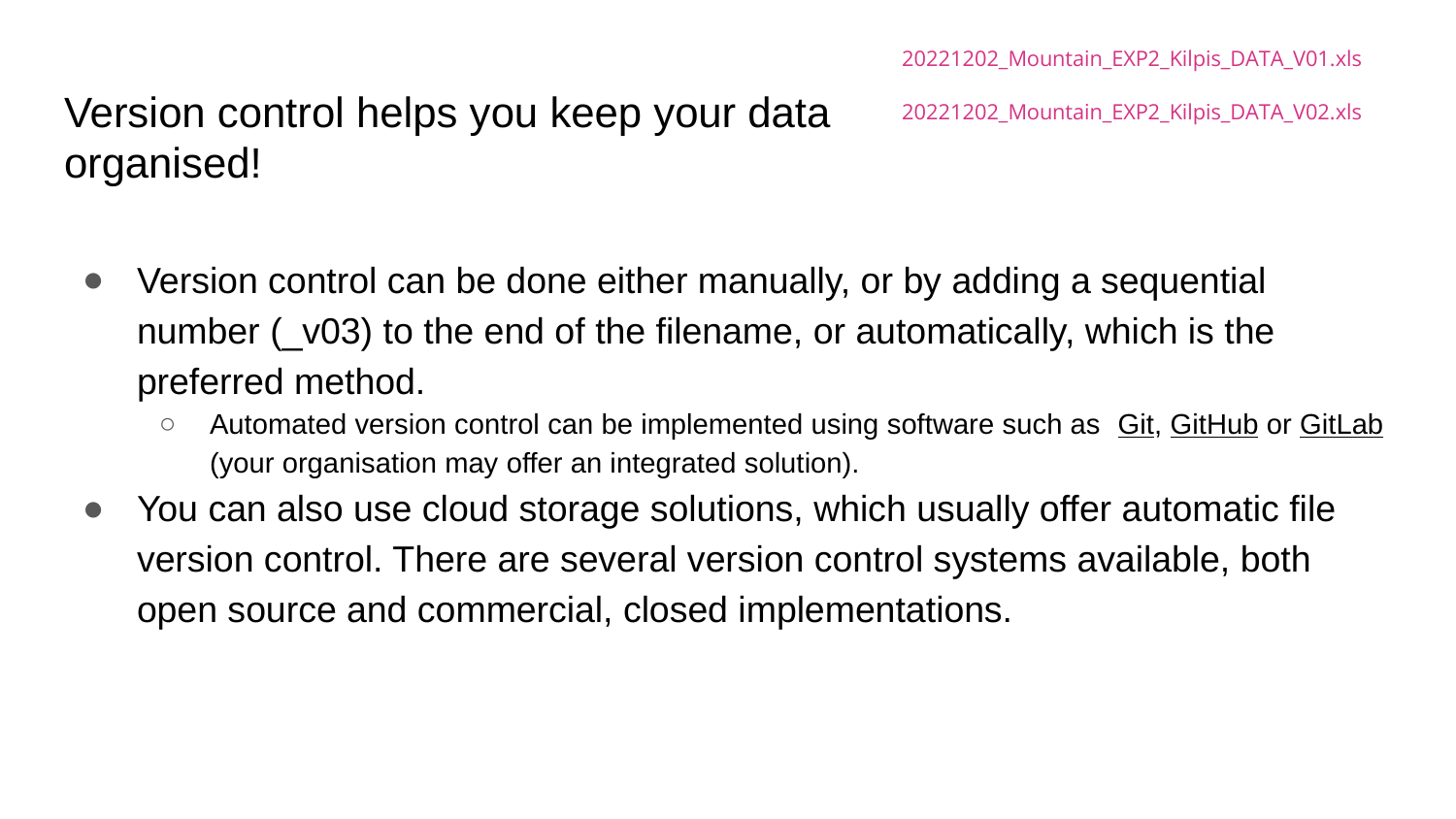

20221202_Mountain_EXP2_Kilpis_DATA_V01.xls
20221202_Mountain_EXP2_Kilpis_DATA_V02.xls
# Version control helps you keep your data organised!
Version control can be done either manually, or by adding a sequential number (_v03) to the end of the filename, or automatically, which is the preferred method.
Automated version control can be implemented using software such as  Git, GitHub or GitLab (your organisation may offer an integrated solution).
You can also use cloud storage solutions, which usually offer automatic file version control. There are several version control systems available, both open source and commercial, closed implementations.